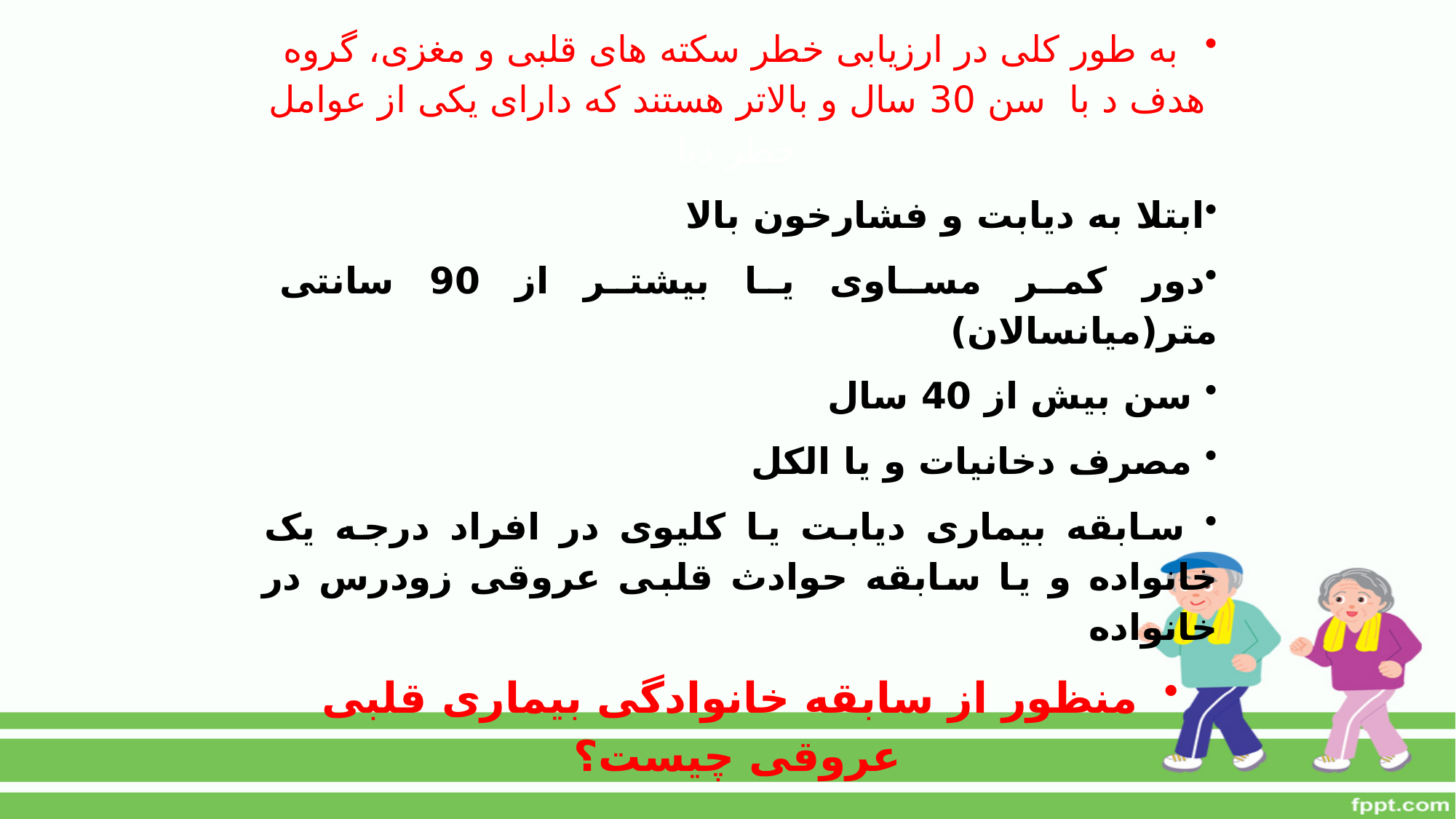

به طور کلی در ارزیابی خطر سکته های قلبی و مغزی، گروه هدف د با  سن 30 سال و بالاتر هستند که دارای یکی از عوامل خطر ذبا
ابتلا به دیابت و فشارخون بالا
دور کمر مساوی یا بیشتر از 90 سانتی متر(میانسالان)
 سن بیش از 40 سال
 مصرف دخانیات و یا الکل
 سابقه بیماری دیابت یا کلیوی در افراد درجه یک خانواده و یا سابقه حوادث قلبی عروقی زودرس در خانواده
منظور از سابقه خانوادگی بیماری قلبی عروقی چیست؟